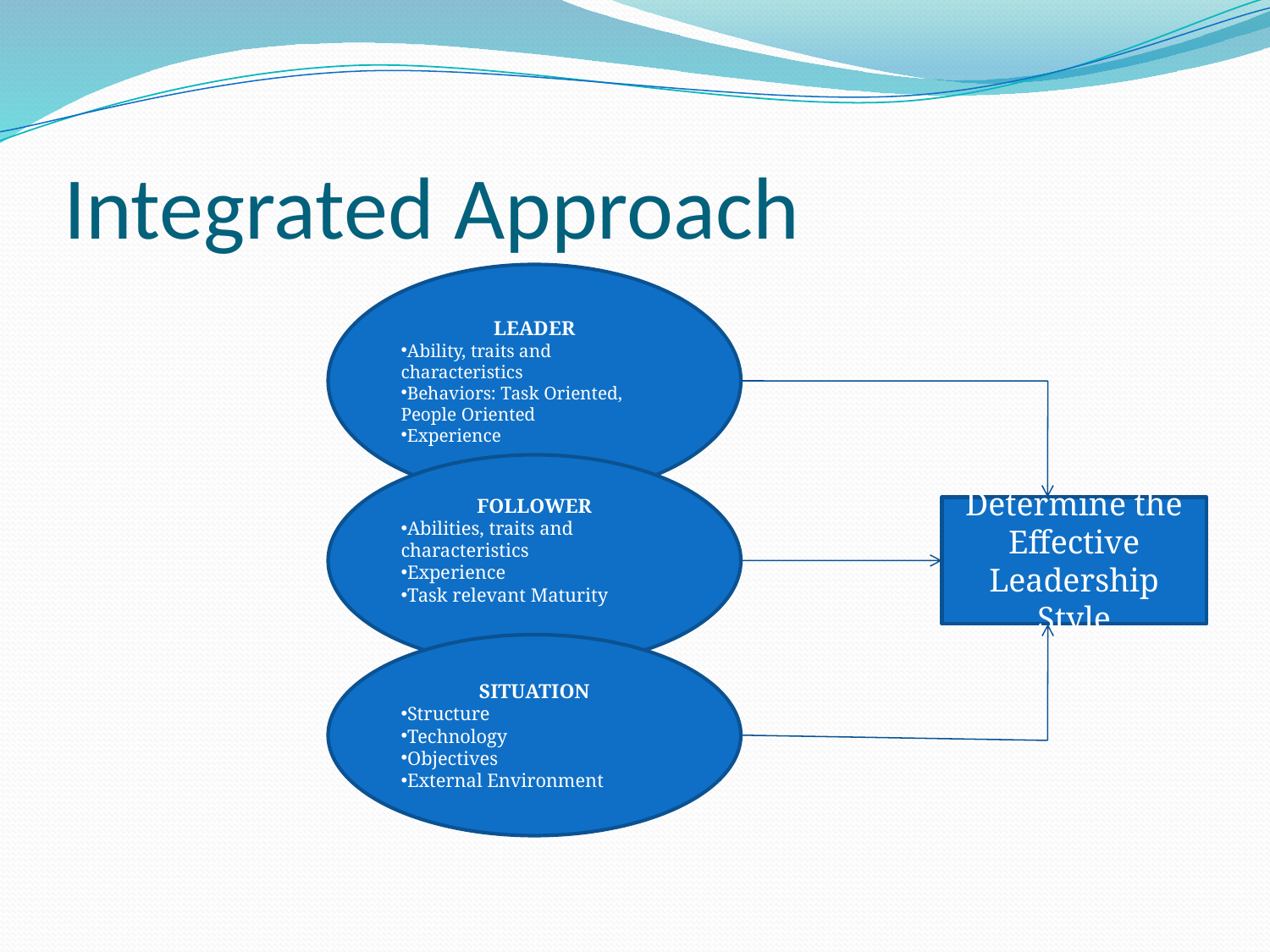

# Integrated Approach

LEADER
Ability, traits and characteristics
Behaviors: Task Oriented, People Oriented
Experience
FOLLOWER
Abilities, traits and characteristics
Experience
Task relevant Maturity

Determine the Effective Leadership Style
SITUATION
Structure
Technology
Objectives
External Environment